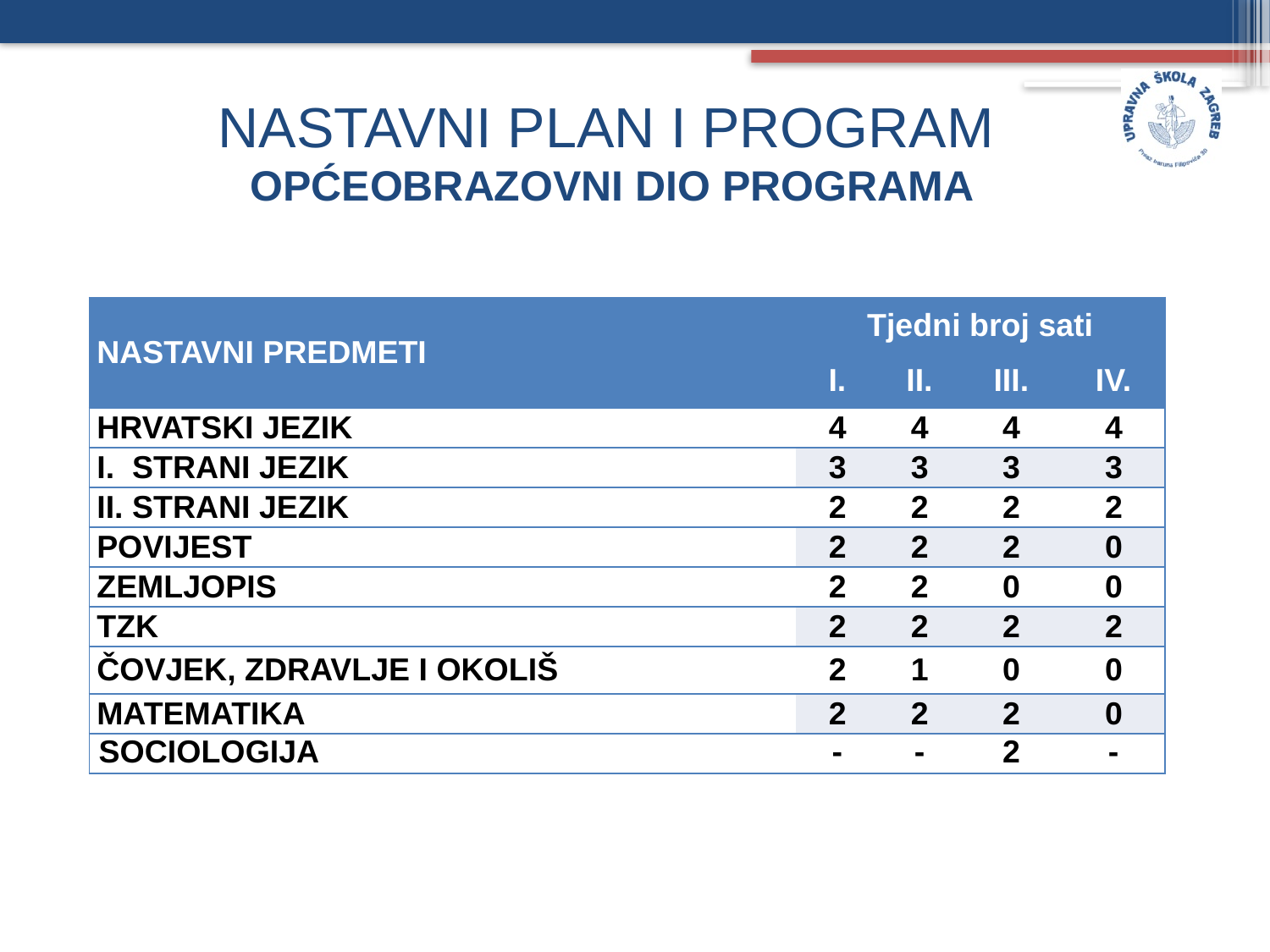

# NASTAVNI PLAN I PROGRAM OPĆEOBRAZOVNI DIO PROGRAMA
| NASTAVNI PREDMETI | Tjedni broj sati |  |  |  |
| --- | --- | --- | --- | --- |
|  | I. | II. | III. | IV. |
| HRVATSKI JEZIK | 4 | 4 | 4 | 4 |
| I.  STRANI JEZIK | 3 | 3 | 3 | 3 |
| II. STRANI JEZIK | 2 | 2 | 2 | 2 |
| POVIJEST | 2 | 2 | 2 | 0 |
| ZEMLJOPIS | 2 | 2 | 0 | 0 |
| TZK | 2 | 2 | 2 | 2 |
| ČOVJEK, ZDRAVLJE I OKOLIŠ | 2 | 1 | 0 | 0 |
| MATEMATIKA | 2 | 2 | 2 | 0 |
| SOCIOLOGIJA | - | - | 2 | - |